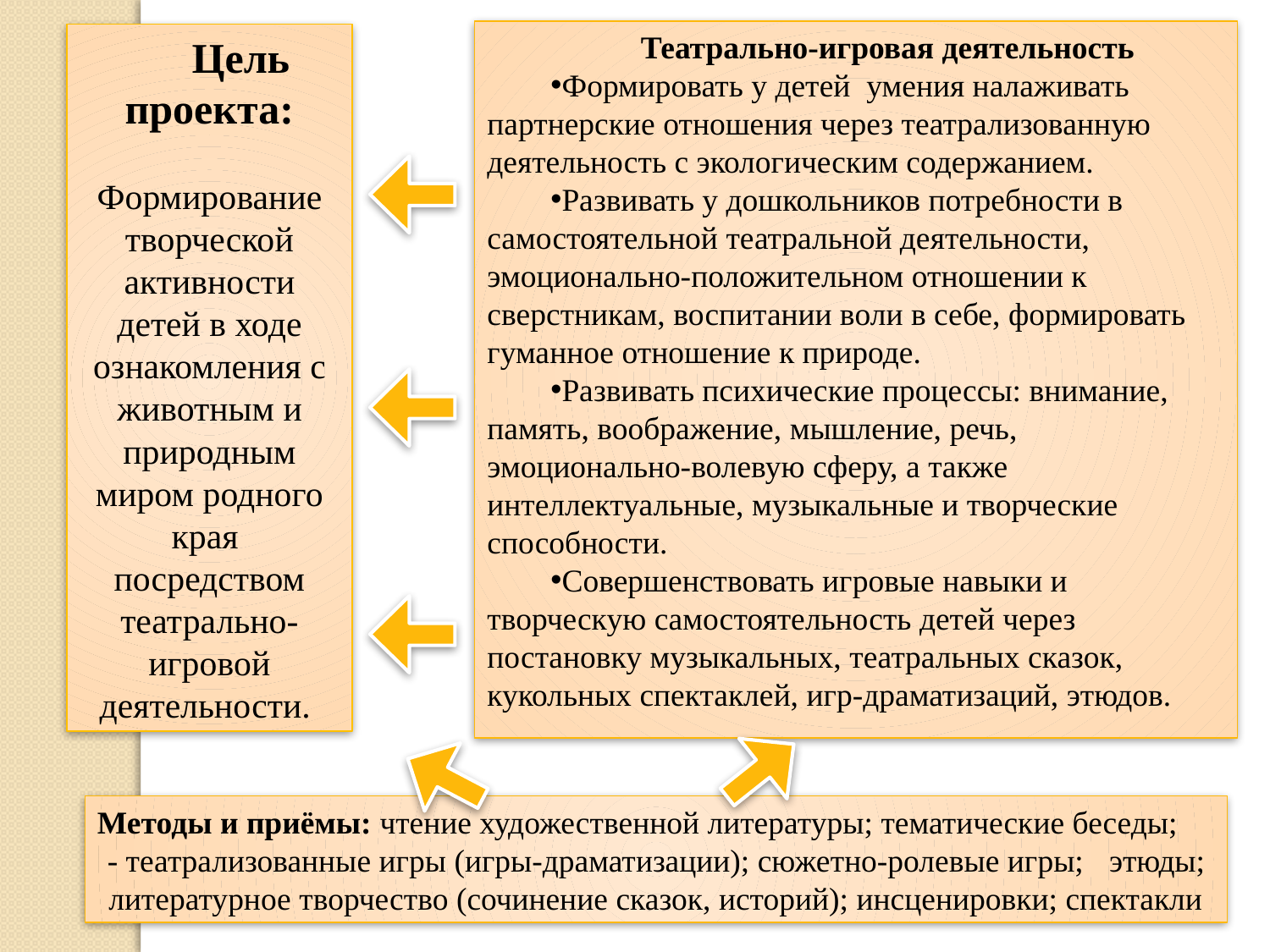

Цель проекта:
 Формирование творческой активности детей в ходе ознакомления с животным и природным миром родного края  посредством театрально-игровой деятельности.
Театрально-игровая деятельность
Формировать у детей  умения налаживать партнерские отношения через театрализованную деятельность с экологическим содержанием.
Развивать у дошкольников потребности в самостоятельной театральной деятельности, эмоционально-положительном отношении к сверстникам, воспитании воли в себе, формировать гуманное отношение к природе.
Развивать психические процессы: внимание, память, воображение, мышление, речь, эмоционально-волевую сферу, а также интеллектуальные, музыкальные и творческие способности.
Совершенствовать игровые навыки и творческую самостоятельность детей через постановку музыкальных, театральных сказок, кукольных спектаклей, игр-драматизаций, этюдов.

Методы и приёмы: чтение художественной литературы; тематические беседы;
- театрализованные игры (игры-драматизации); сюжетно-ролевые игры;   этюды; литературное творчество (сочинение сказок, историй); инсценировки; спектакли